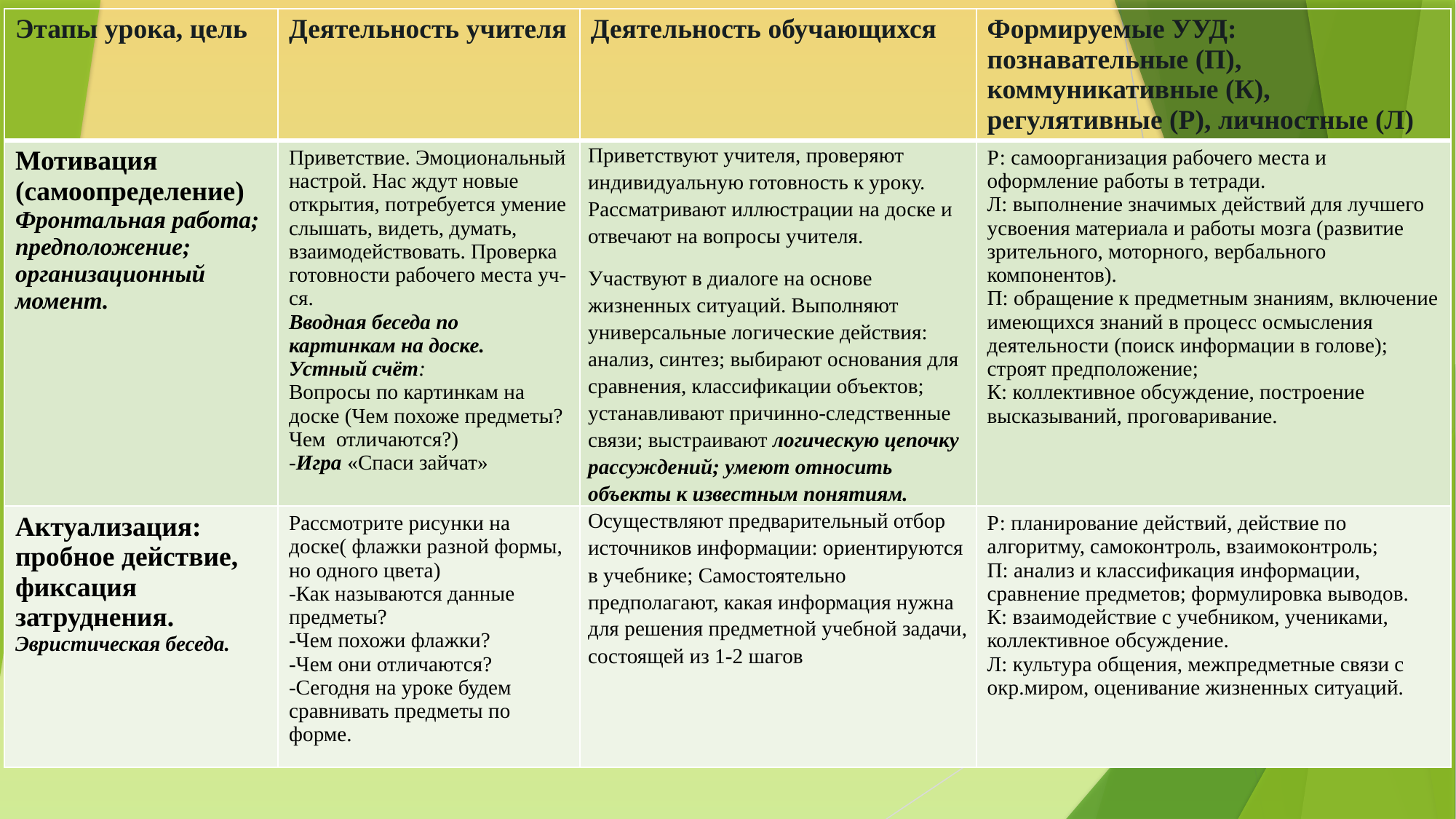

| Этапы урока, цель | Деятельность учителя | Деятельность обучающихся | Формируемые УУД: познавательные (П), коммуникативные (К), регулятивные (Р), личностные (Л) |
| --- | --- | --- | --- |
| Мотивация (самоопределение) Фронтальная работа; предположение; организационный момент. | Приветствие. Эмоциональный настрой. Нас ждут новые открытия, потребуется умение слышать, видеть, думать, взаимодействовать. Проверка готовности рабочего места уч-ся. Вводная беседа по картинкам на доске. Устный счёт: Вопросы по картинкам на доске (Чем похоже предметы? Чем отличаются?) -Игра «Спаси зайчат» | Приветствуют учителя, проверяют индивидуальную готовность к уроку. Рассматривают иллюстрации на доске и отвечают на вопросы учителя. Участвуют в диалоге на основе жизненных ситуаций. Выполняют универсальные логические действия: анализ, синтез; выбирают основания для сравнения, классификации объектов; устанавливают причинно-следственные связи; выстраивают логическую цепочку рассуждений; умеют относить объекты к известным понятиям. | Р: самоорганизация рабочего места и оформление работы в тетради. Л: выполнение значимых действий для лучшего усвоения материала и работы мозга (развитие зрительного, моторного, вербального компонентов). П: обращение к предметным знаниям, включение имеющихся знаний в процесс осмысления деятельности (поиск информации в голове); строят предположение; К: коллективное обсуждение, построение высказываний, проговаривание. |
| Актуализация: пробное действие, фиксация затруднения. Эвристическая беседа. | Рассмотрите рисунки на доске( флажки разной формы, но одного цвета) -Как называются данные предметы? -Чем похожи флажки? -Чем они отличаются? -Сегодня на уроке будем сравнивать предметы по форме. | Осуществляют предварительный отбор источников информации: ориентируются в учебнике; Самостоятельно предполагают, какая информация нужна для решения предметной учебной задачи, состоящей из 1-2 шагов | Р: планирование действий, действие по алгоритму, самоконтроль, взаимоконтроль; П: анализ и классификация информации, сравнение предметов; формулировка выводов. К: взаимодействие с учебником, учениками, коллективное обсуждение. Л: культура общения, межпредметные связи с окр.миром, оценивание жизненных ситуаций. |